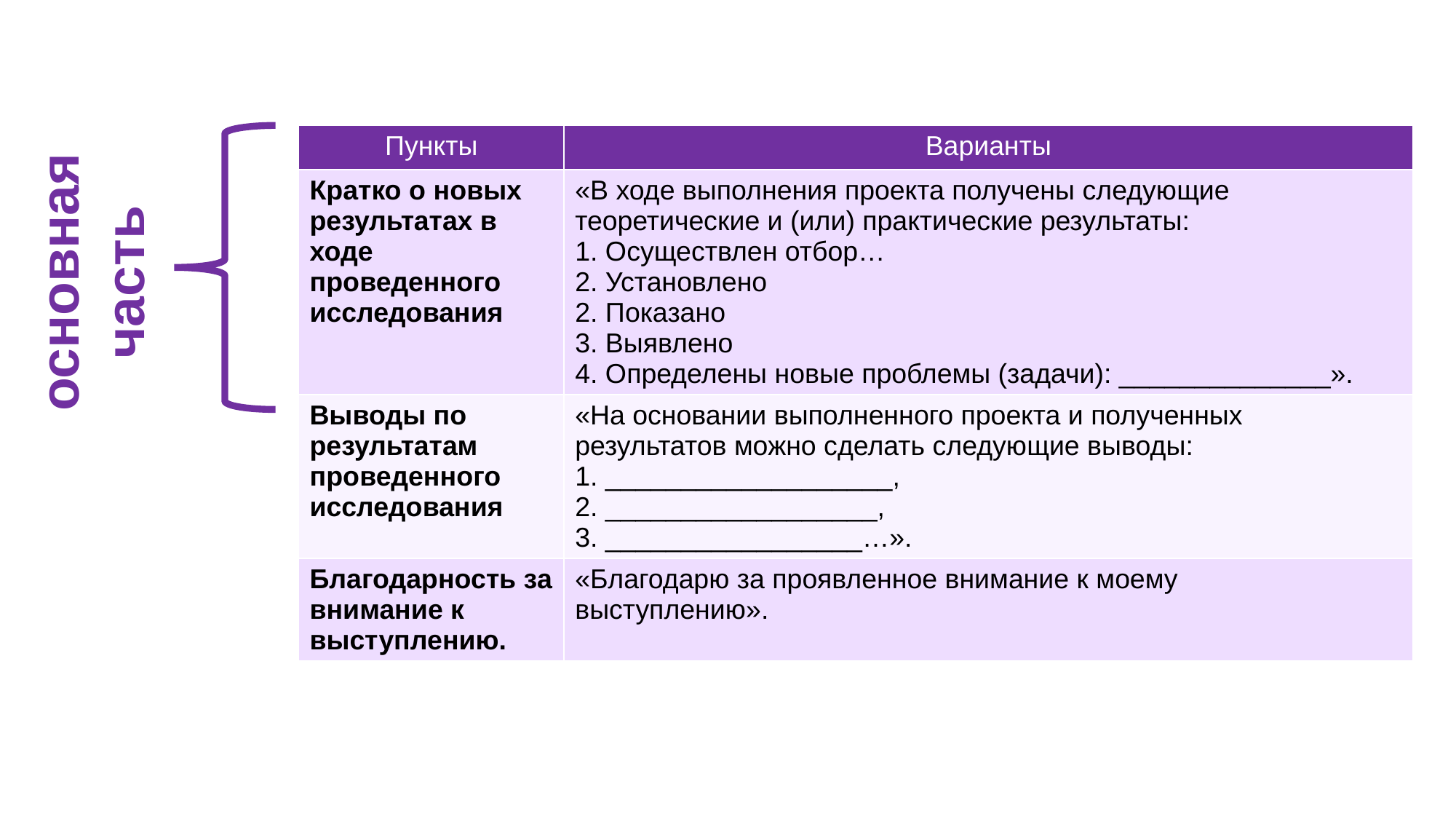

| Пункты | Варианты |
| --- | --- |
| Кратко о новых результатах в ходе проведенного исследования | «В ходе выполнения проекта получены следующие теоретические и (или) практические результаты: 1. Осуществлен отбор… 2. Установлено 2. Показано 3. Выявлено 4. Определены новые проблемы (задачи): \_\_\_\_\_\_\_\_\_\_\_\_\_\_». |
| Выводы по результатам проведенного исследования | «На основании выполненного проекта и полученных результатов можно сделать следующие выводы: 1. \_\_\_\_\_\_\_\_\_\_\_\_\_\_\_\_\_\_\_, 2. \_\_\_\_\_\_\_\_\_\_\_\_\_\_\_\_\_\_, 3. \_\_\_\_\_\_\_\_\_\_\_\_\_\_\_\_\_…». |
| Благодарность за внимание к выступлению. | «Благодарю за проявленное внимание к моему выступлению». |

основная часть